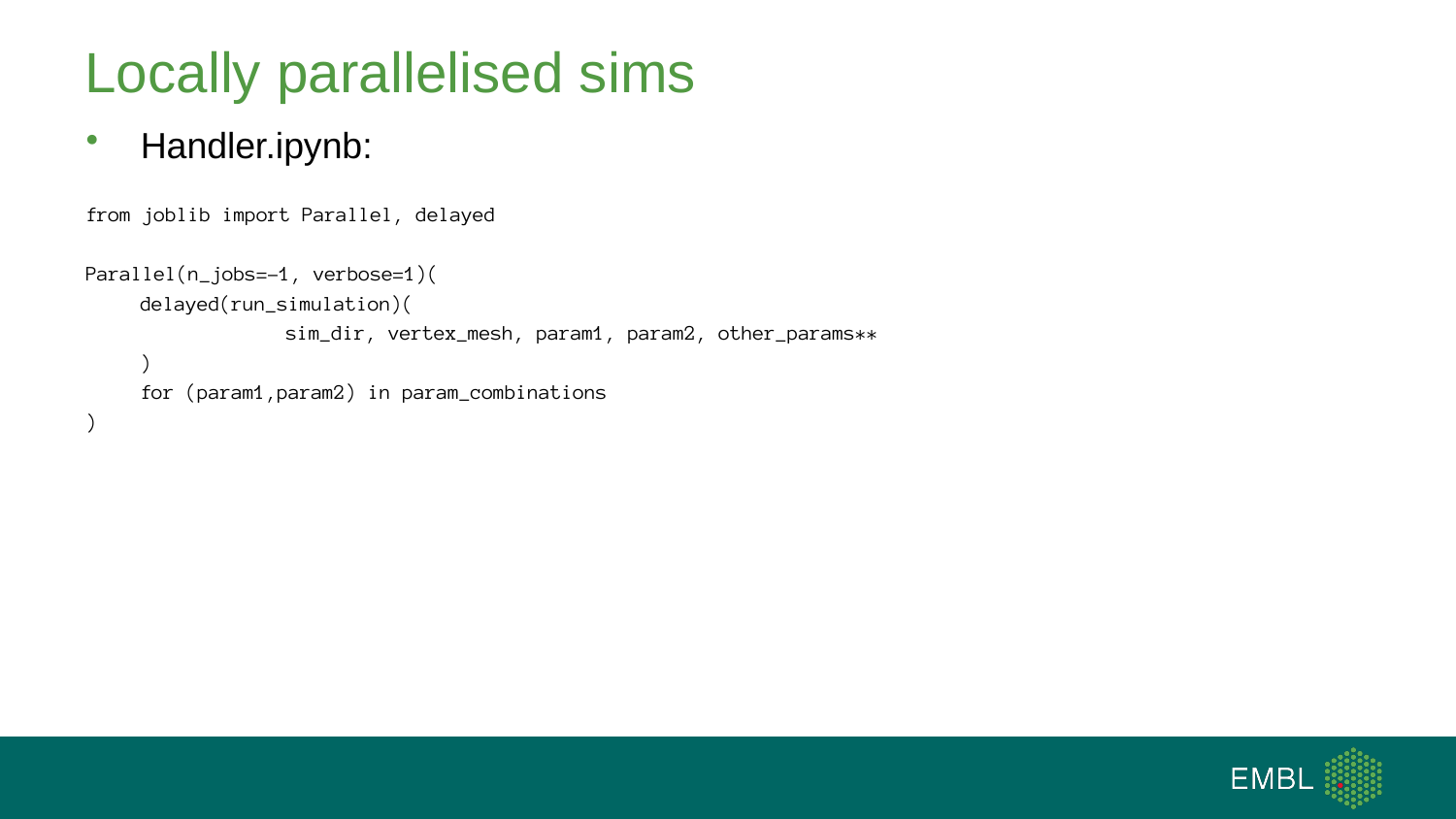

# Locally parallelised sims
Handler.ipynb:

from joblib import Parallel, delayed

Parallel(n_jobs=-1, verbose=1)(
	delayed(run_simulation)(
		sim_dir, vertex_mesh, param1, param2, other_params**
	)
	for (param1,param2) in param_combinations
)